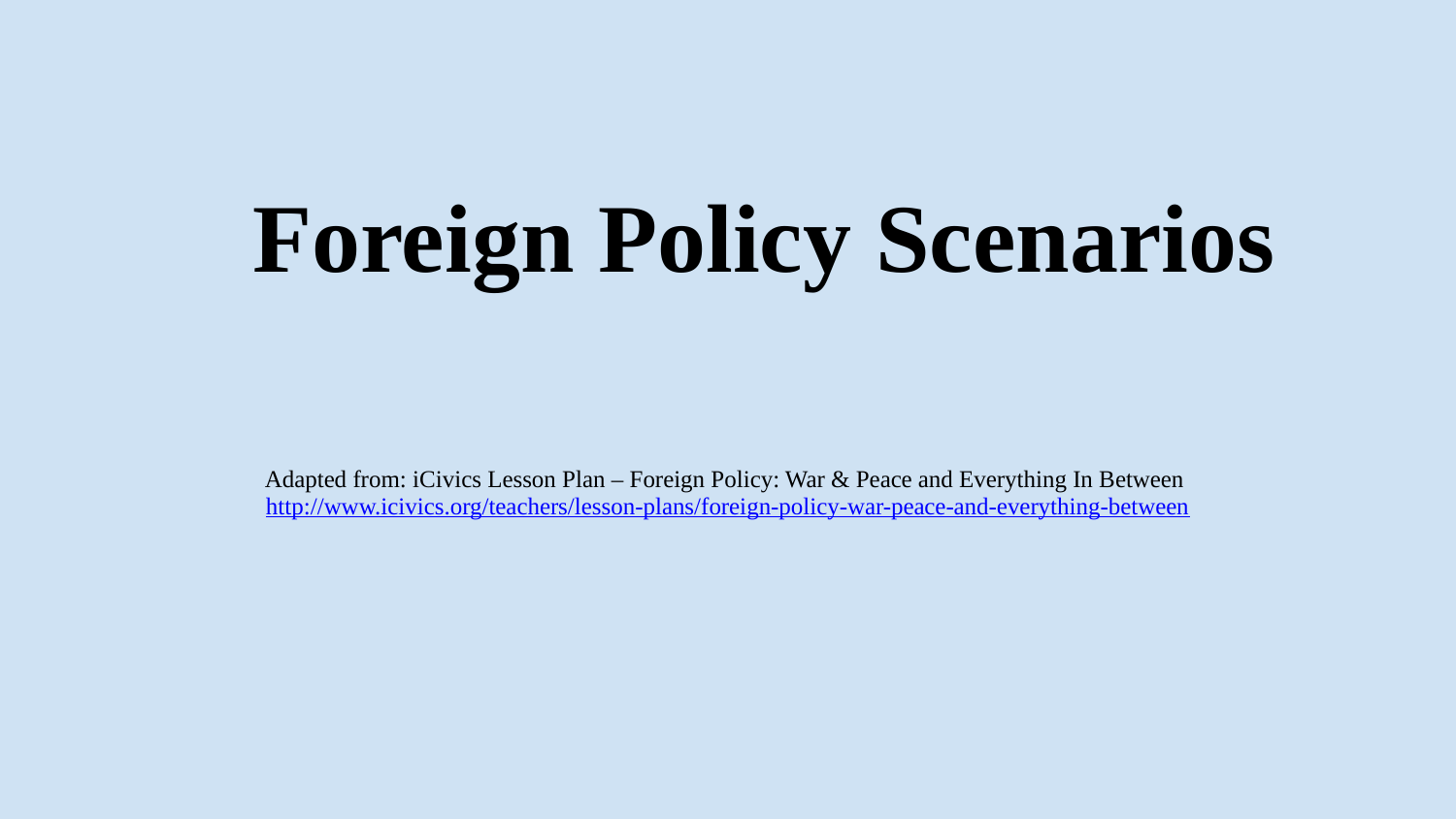

# Foreign Policy Scenarios

Adapted from: iCivics Lesson Plan – Foreign Policy: War & Peace and Everything In Between http://www.icivics.org/teachers/lesson-plans/foreign-policy-war-peace-and-everything-between